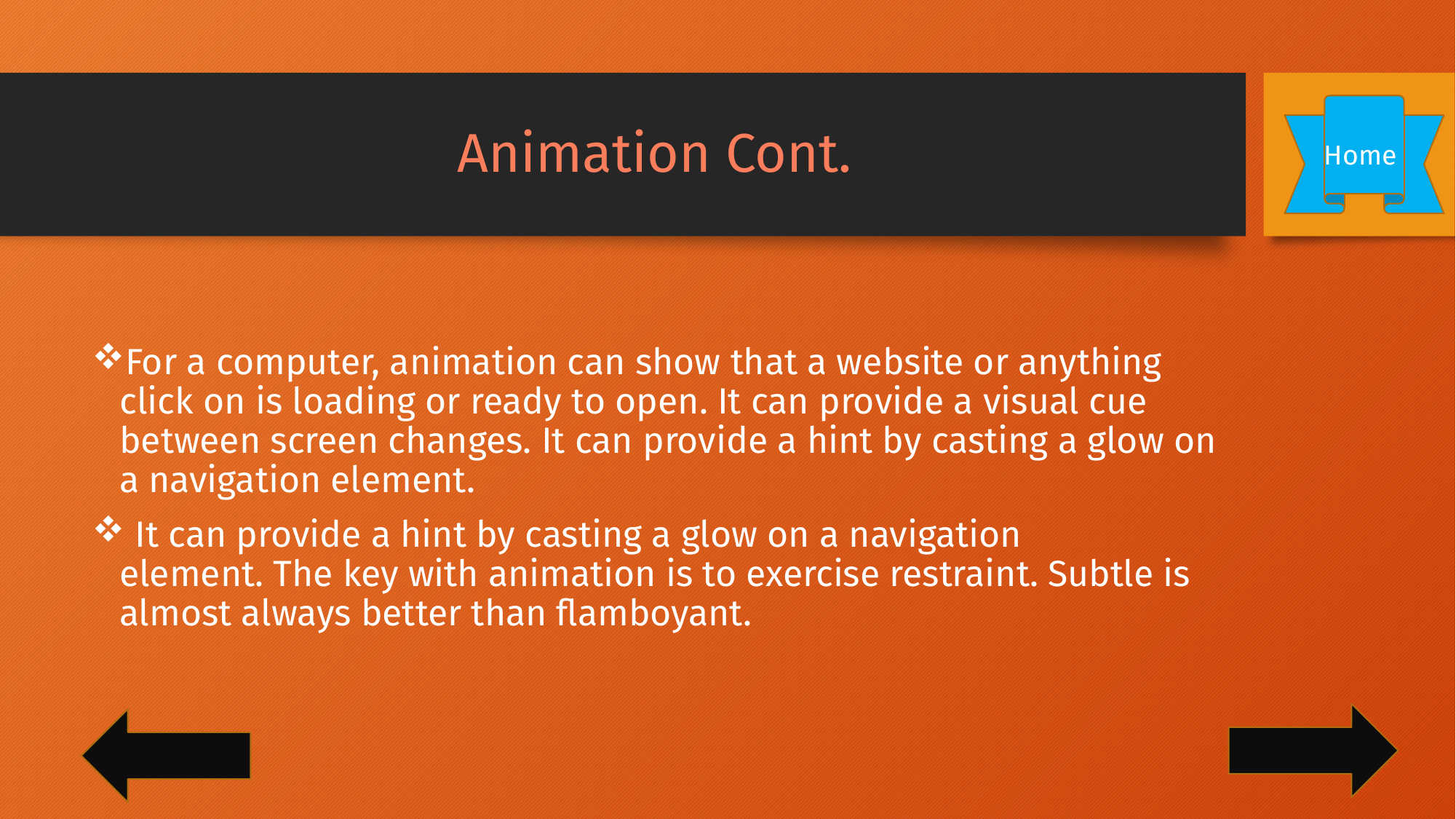

# Animation Cont.

Home

For a computer, animation can show that a website or anything click on is loading or ready to open. It can provide a visual cue between screen changes. It can provide a hint by casting a glow on a navigation element.
 It can provide a hint by casting a glow on a navigation element. The key with animation is to exercise restraint. Subtle is almost always better than flamboyant.